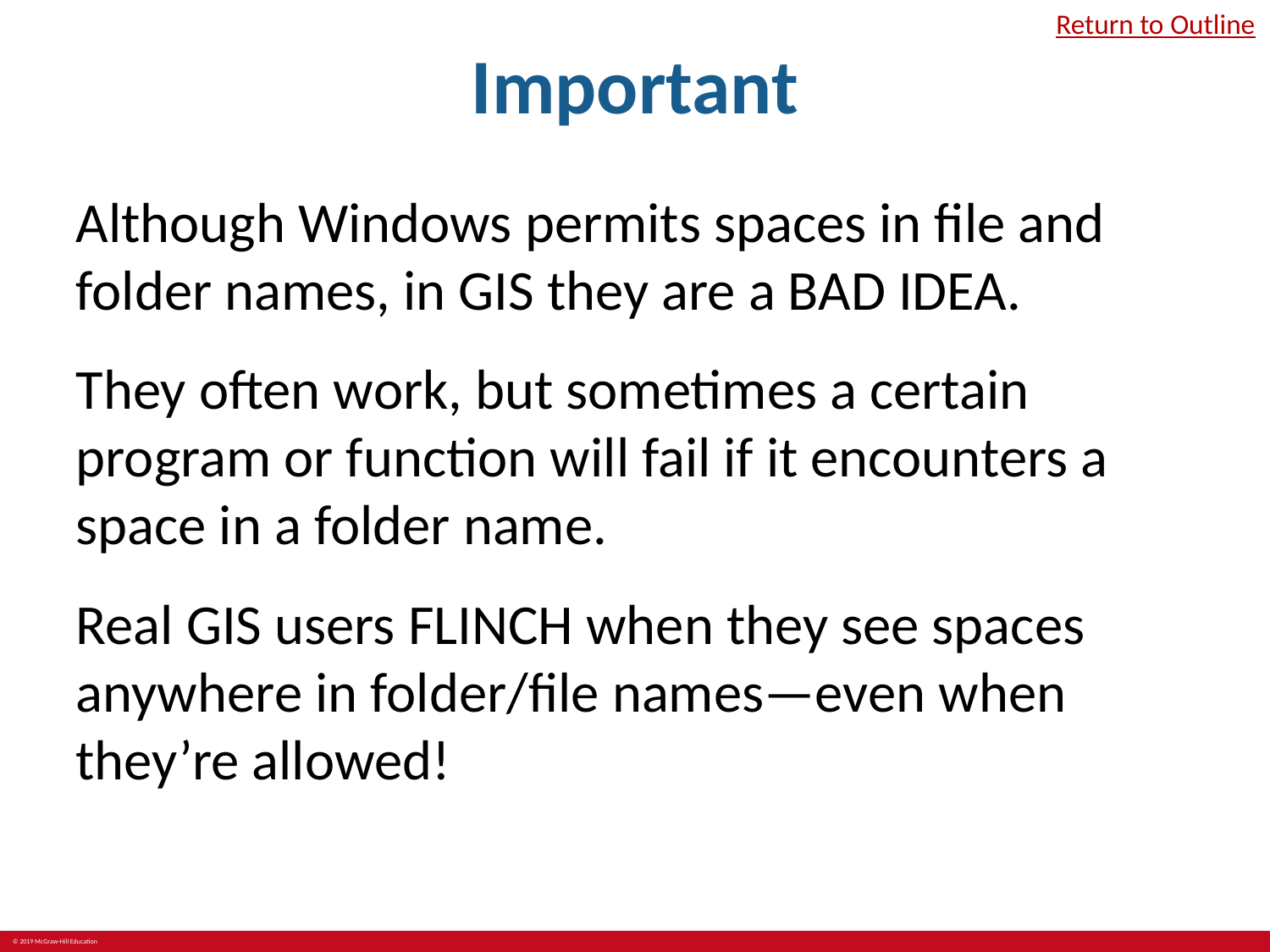

# Important
Return to Outline
Although Windows permits spaces in file and folder names, in GIS they are a BAD IDEA.
They often work, but sometimes a certain program or function will fail if it encounters a space in a folder name.
Real GIS users FLINCH when they see spaces anywhere in folder/file names—even when they’re allowed!